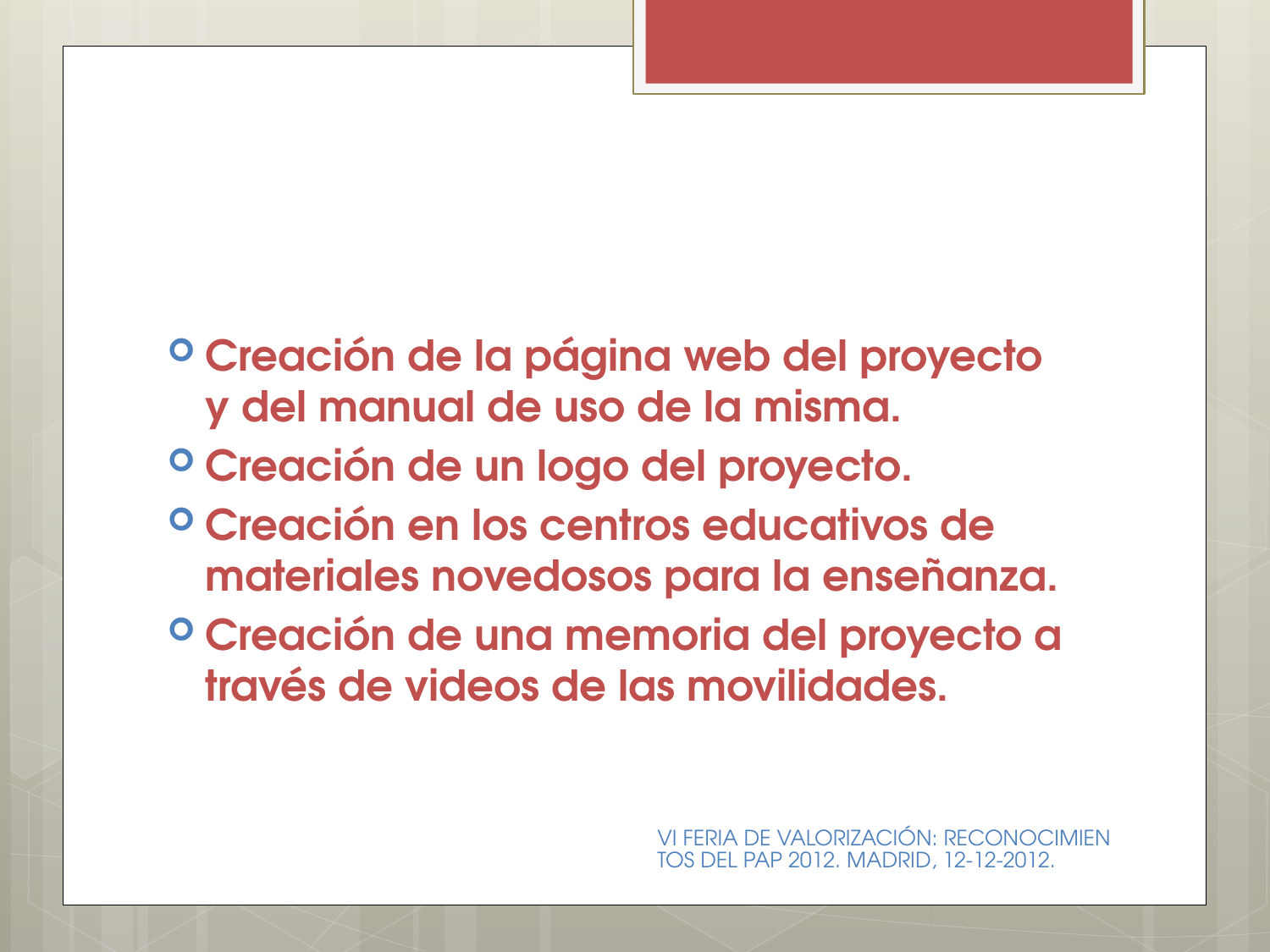

#
Creación de la página web del proyecto y del manual de uso de la misma.
Creación de un logo del proyecto.
Creación en los centros educativos de materiales novedosos para la enseñanza.
Creación de una memoria del proyecto a través de videos de las movilidades.
VI FERIA DE VALORIZACIÓN: RECONOCIMIENTOS DEL PAP 2012. MADRID, 12-12-2012.